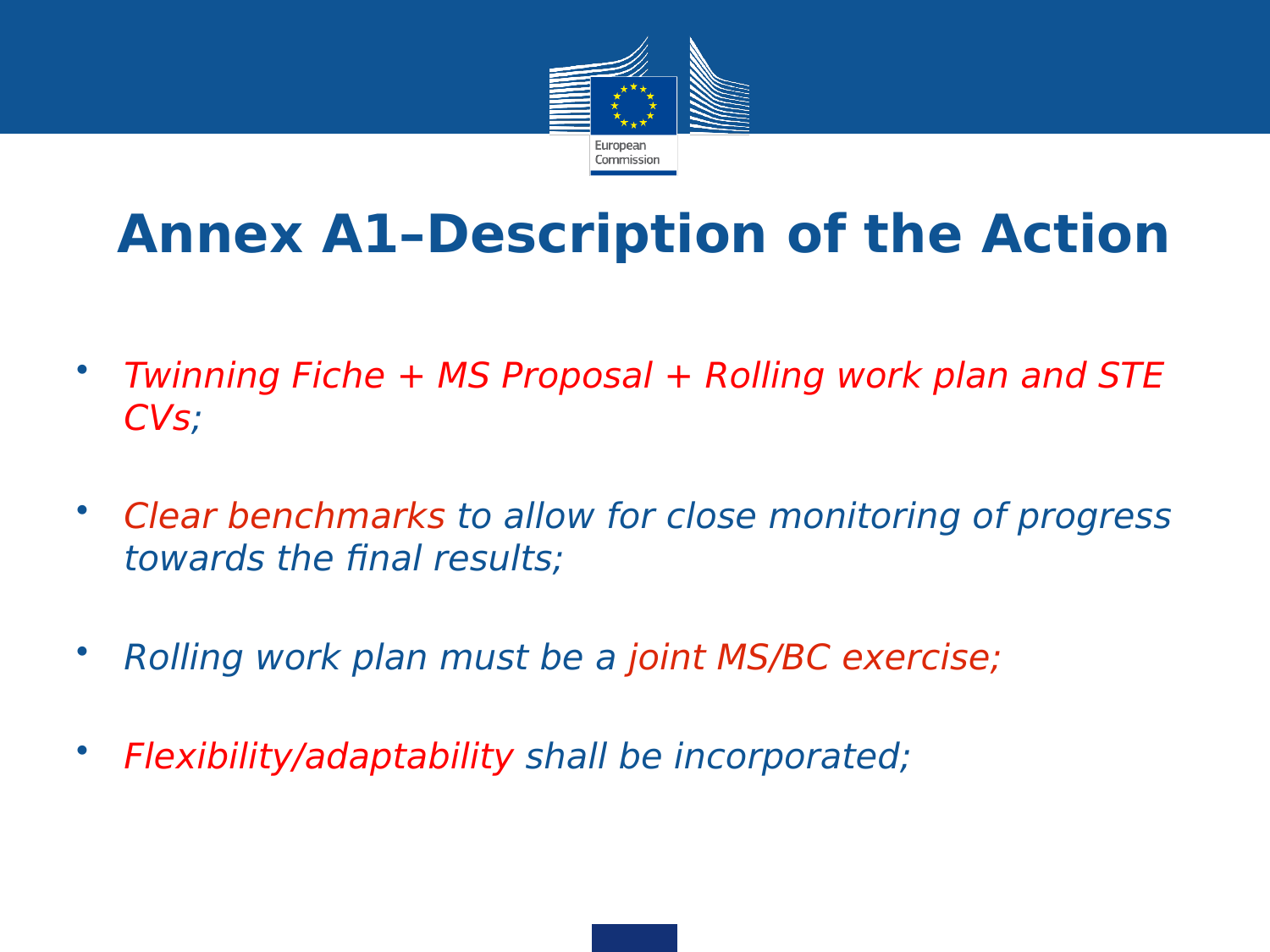

# Annex A1–Description of the Action
Twinning Fiche + MS Proposal + Rolling work plan and STE CVs;

Clear benchmarks to allow for close monitoring of progress towards the final results;

Rolling work plan must be a joint MS/BC exercise;

Flexibility/adaptability shall be incorporated;